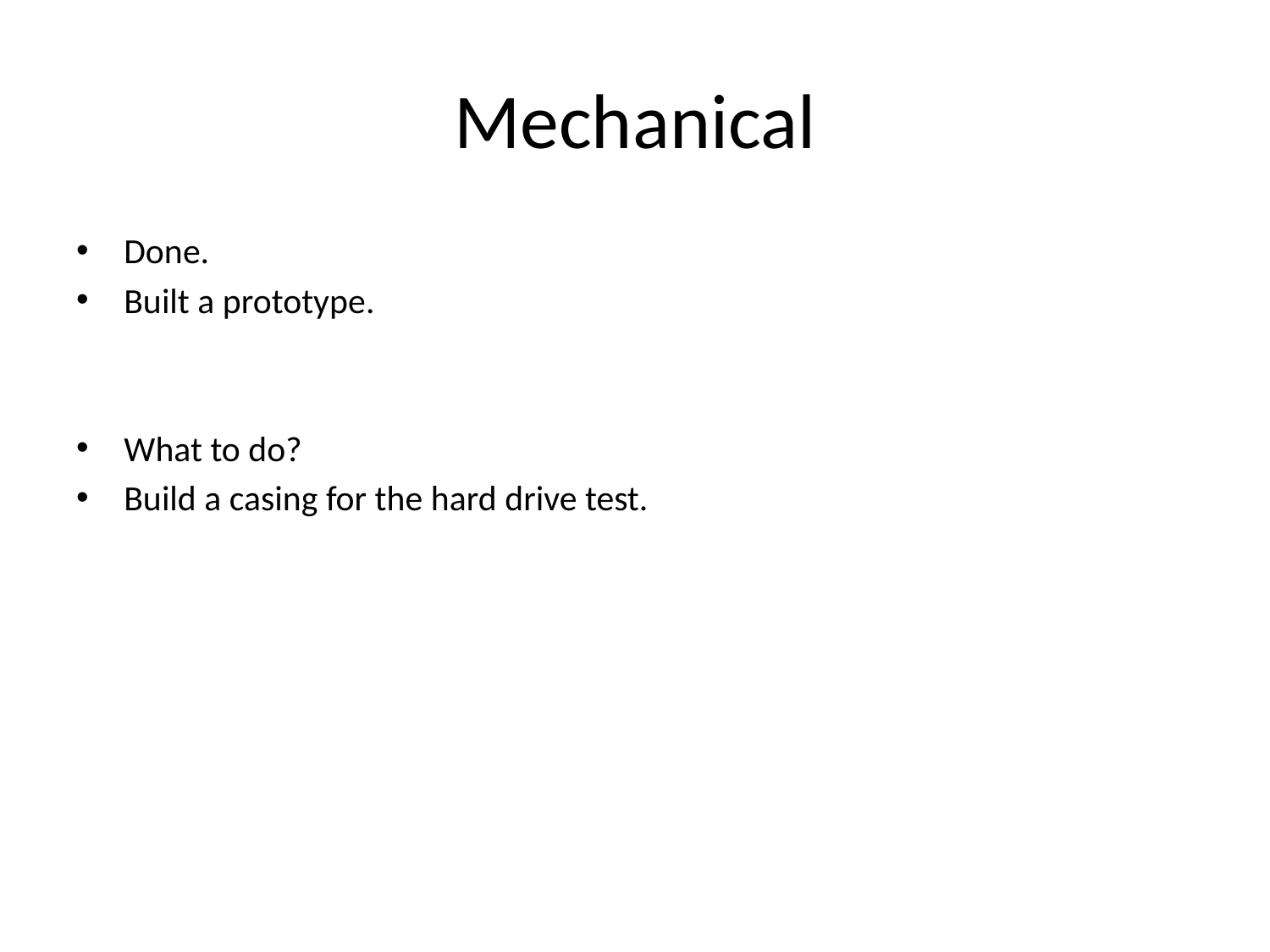

# Mechanical
Done.
Built a prototype.

What to do?
Build a casing for the hard drive test.